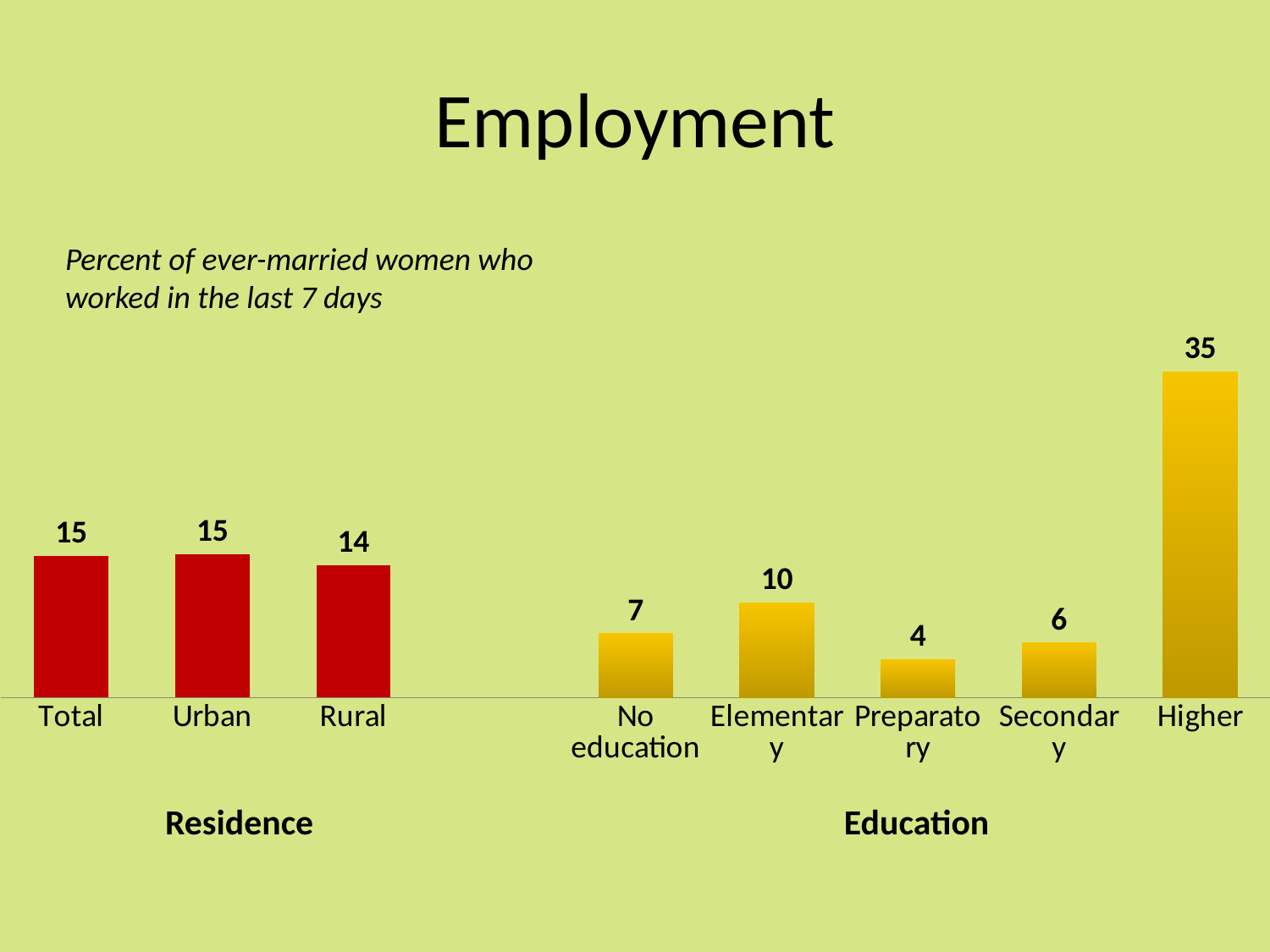

# Employment

### Chart

| Category | Women |
|---|---|
| Total | 15.2 |
| Urban | 15.4 |
| Rural | 14.2 |
|  | None |
| No education | 6.9 |
| Elementary | 10.200000000000001 |
| Preparatory | 4.1 |
| Secondary | 5.9 |
| Higher | 35.0 |
Percent of ever-married women who worked in the last 7 days
Residence
Education